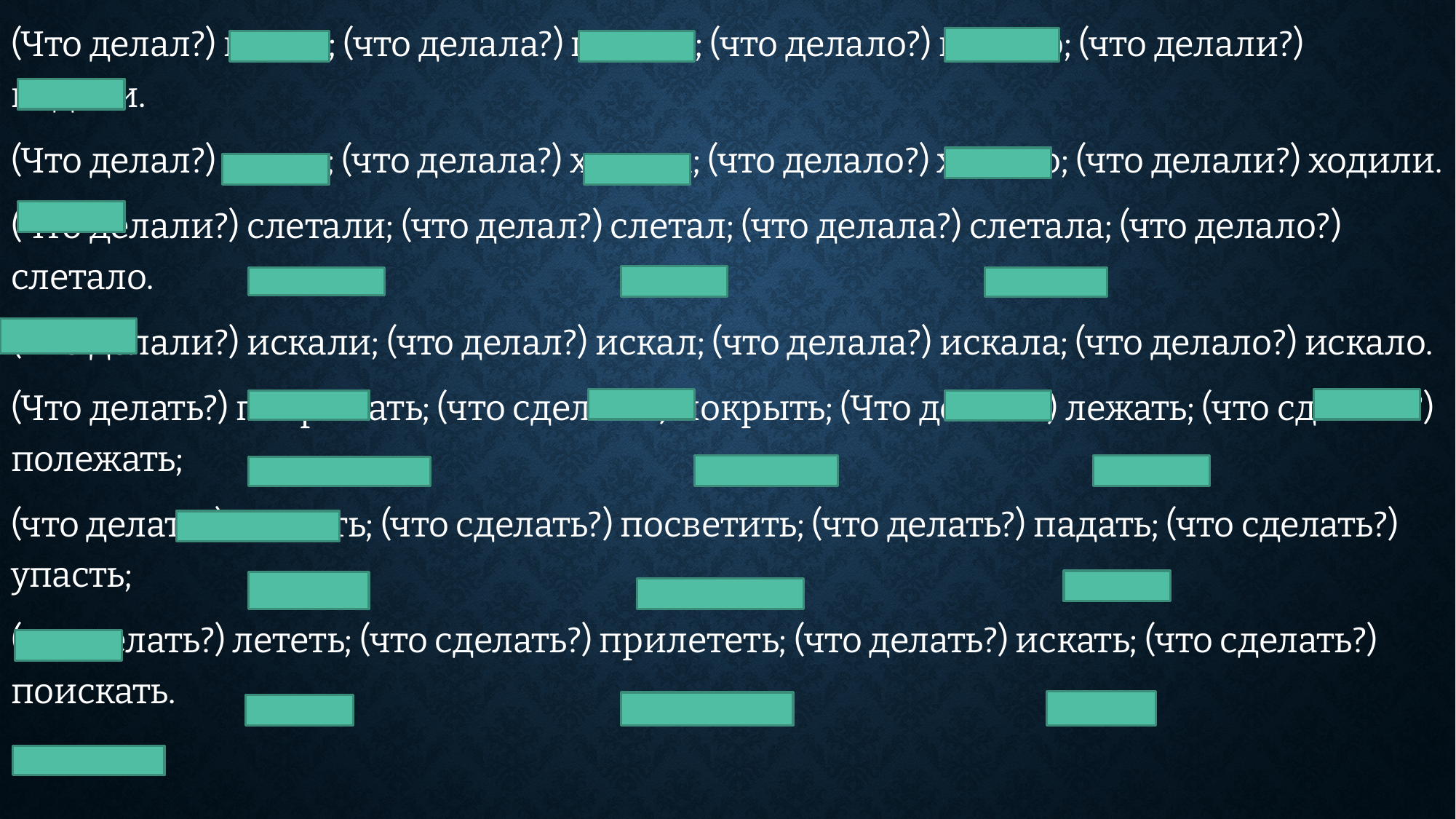

(Что делал?) падал; (что делала?) падала; (что делало?) падало; (что делали?) падали.
(Что делал?) ходил; (что делала?) ходила; (что делало?) ходило; (что делали?) ходили.
(Что делали?) слетали; (что делал?) слетал; (что делала?) слетала; (что делало?) слетало.
(Что делали?) искали; (что делал?) искал; (что делала?) искала; (что делало?) искало.
(Что делать?) покрывать; (что сделать?) покрыть; (Что делать?) лежать; (что сделать?) полежать;
(что делать?) светить; (что сделать?) посветить; (что делать?) падать; (что сделать?) упасть;
(что делать?) лететь; (что сделать?) прилететь; (что делать?) искать; (что сделать?) поискать.